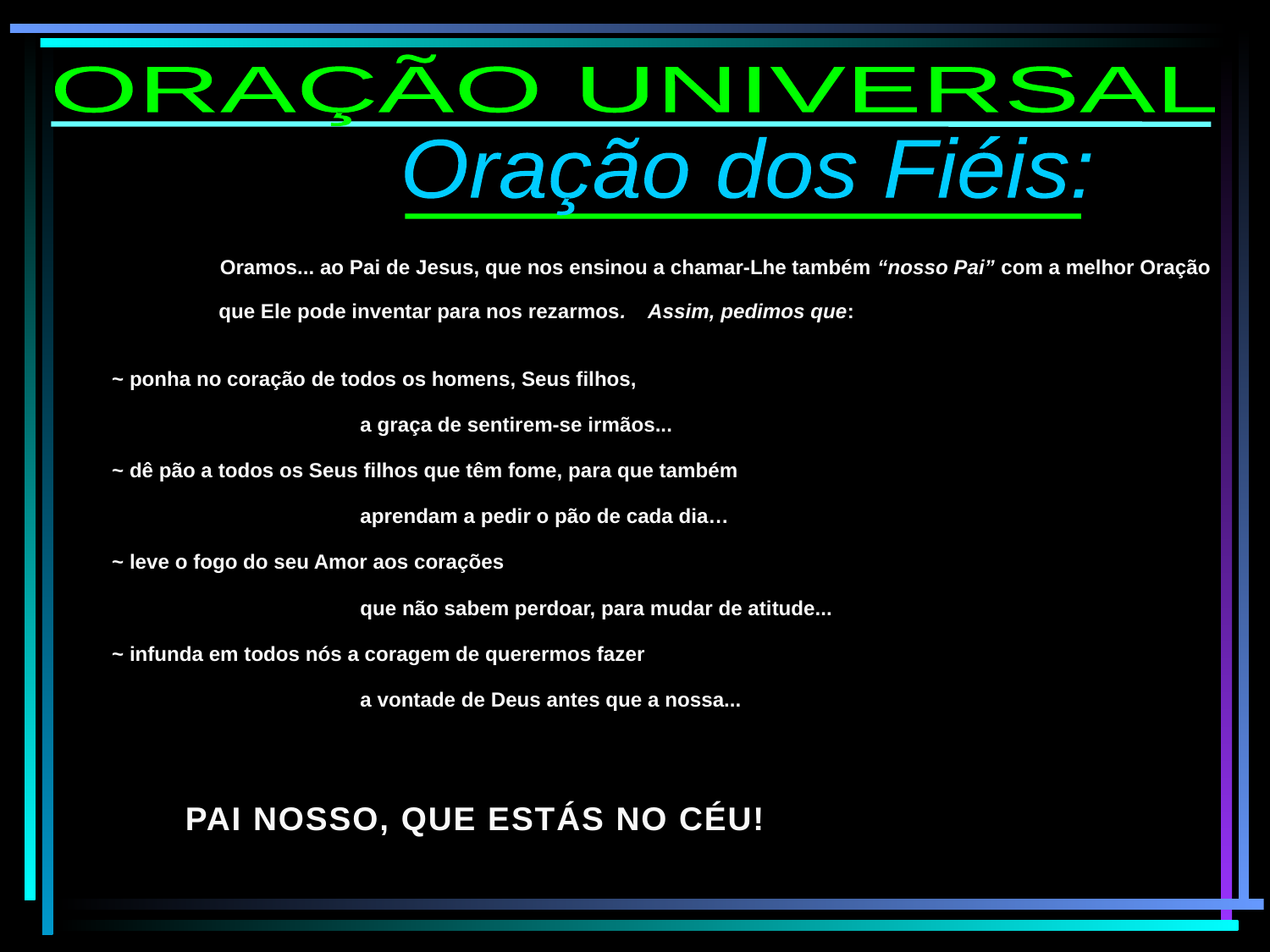

ORAÇÃO UNIVERSAL

Oração dos Fiéis:

Oramos... ao Pai de Jesus, que nos ensinou a chamar-Lhe também “nosso Pai” com a melhor Oração que Ele pode inventar para nos rezarmos.    Assim, pedimos que:
 ~ ponha no coração de todos os homens, Seus filhos,
		a graça de sentirem-se irmãos...
 ~ dê pão a todos os Seus filhos que têm fome, para que também
 		aprendam a pedir o pão de cada dia…
 ~ leve o fogo do seu Amor aos corações
		que não sabem perdoar, para mudar de atitude...
 ~ infunda em todos nós a coragem de querermos fazer
		a vontade de Deus antes que a nossa...
Pai nosso, que estás no céu!